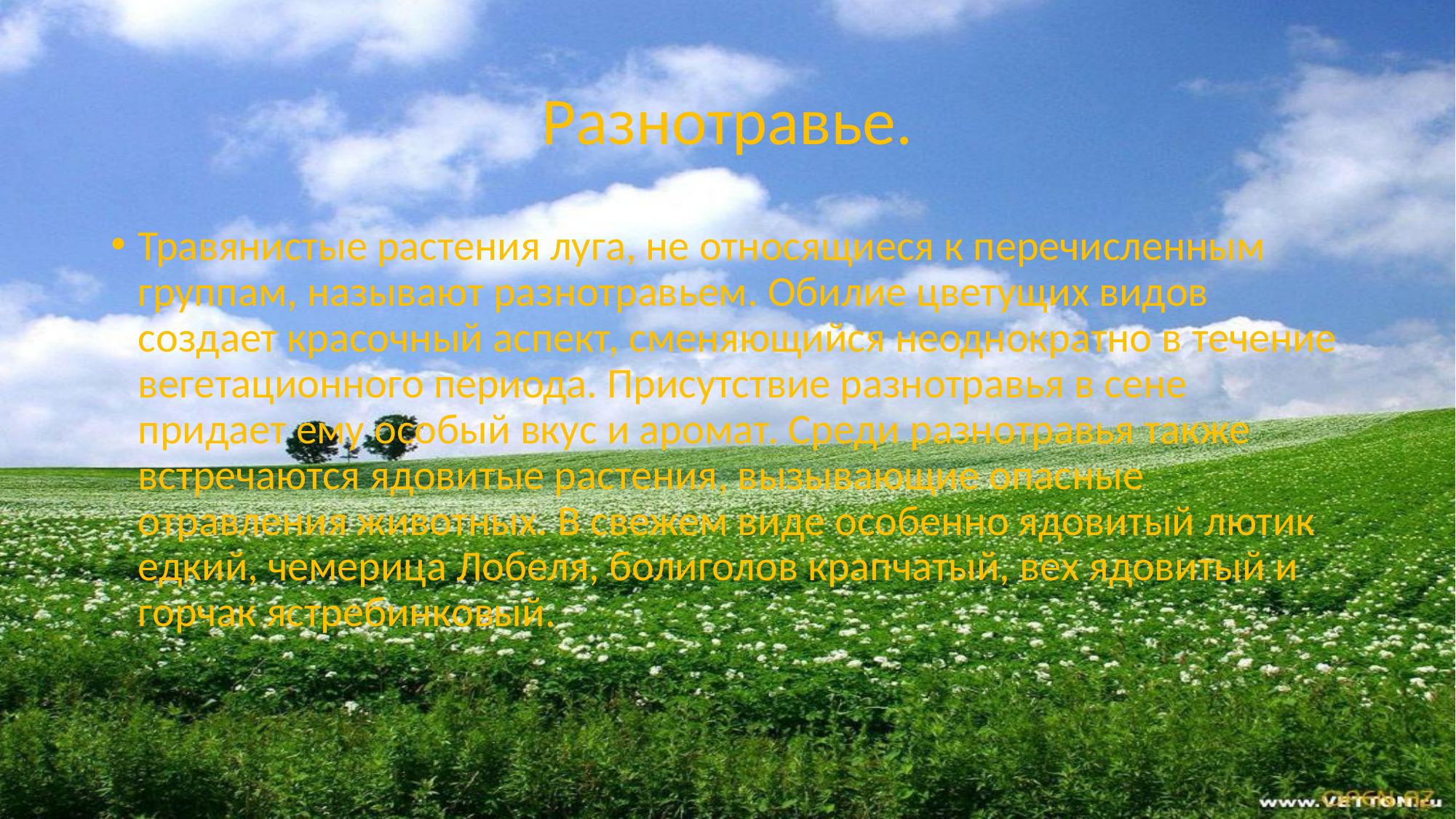

# Разнотравье.
Травянистые растения луга, не относящиеся к перечисленным группам, называют разнотравьем. Обилие цветущих видов создает красочный аспект, сменяющийся неоднократно в течение вегетационного периода. Присутствие разнотравья в сене придает ему особый вкус и аромат. Среди разнотравья также встречаются ядовитые растения, вызывающие опасные отравления жи­вотных. В свежем виде особенно ядовитый лютик едкий, чемерица Лобеля, болиголов крапчатый, вех ядовитый и горчак ястребинковый.